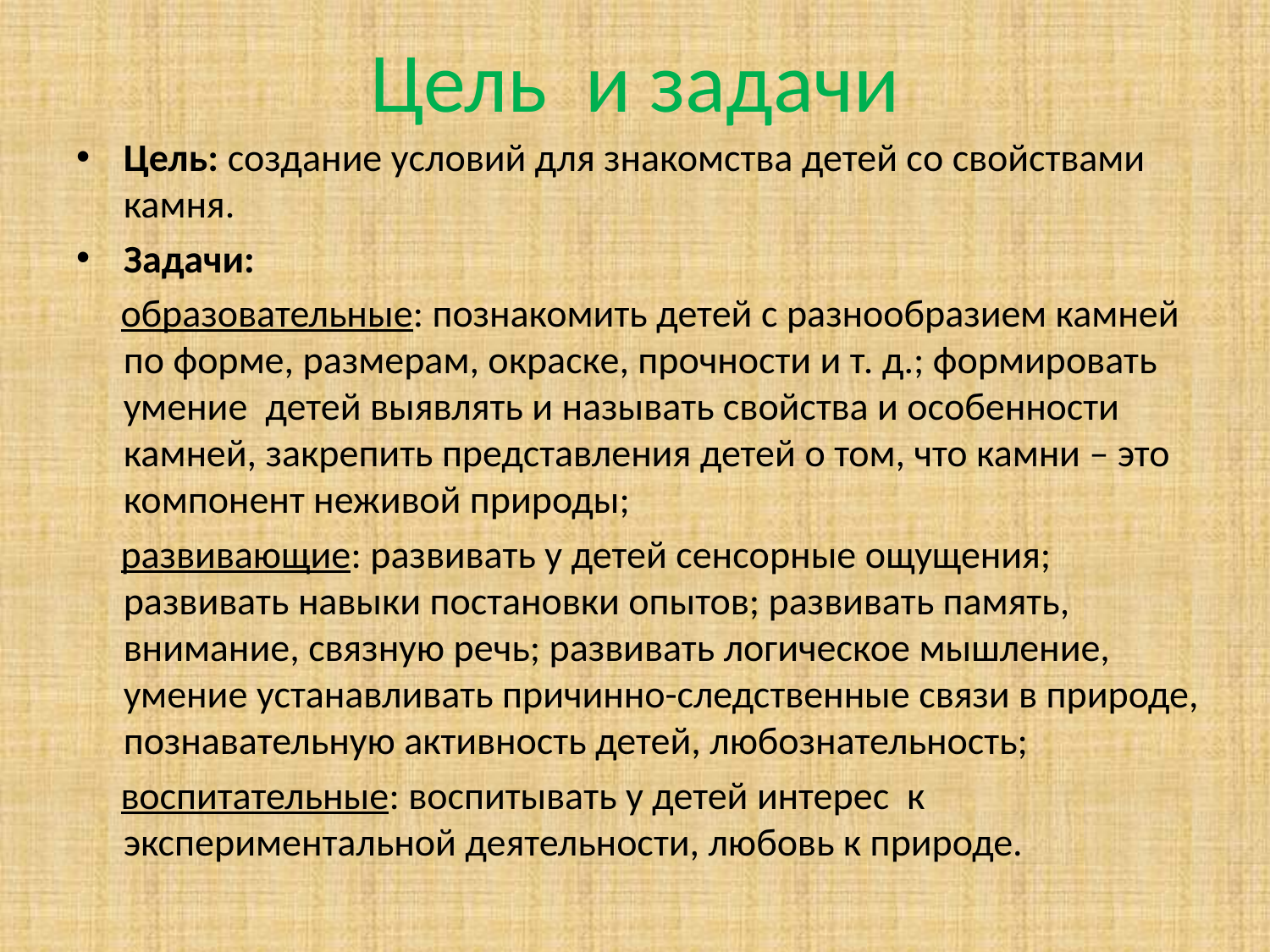

# Цель  и задачи
Цель: создание условий для знакомства детей со свойствами камня.
Задачи:
     образовательные: познакомить детей с разнообразием камней по форме, размерам, окраске, прочности и т. д.; формировать умение  детей выявлять и называть свойства и особенности камней, закрепить представления детей о том, что камни – это компонент неживой природы;
     развивающие: развивать у детей сенсорные ощущения; развивать навыки постановки опытов; развивать память, внимание, связную речь; развивать логическое мышление, умение устанавливать причинно-следственные связи в природе, познавательную активность детей, любознательность;
     воспитательные: воспитывать у детей интерес  к экспериментальной деятельности, любовь к природе.